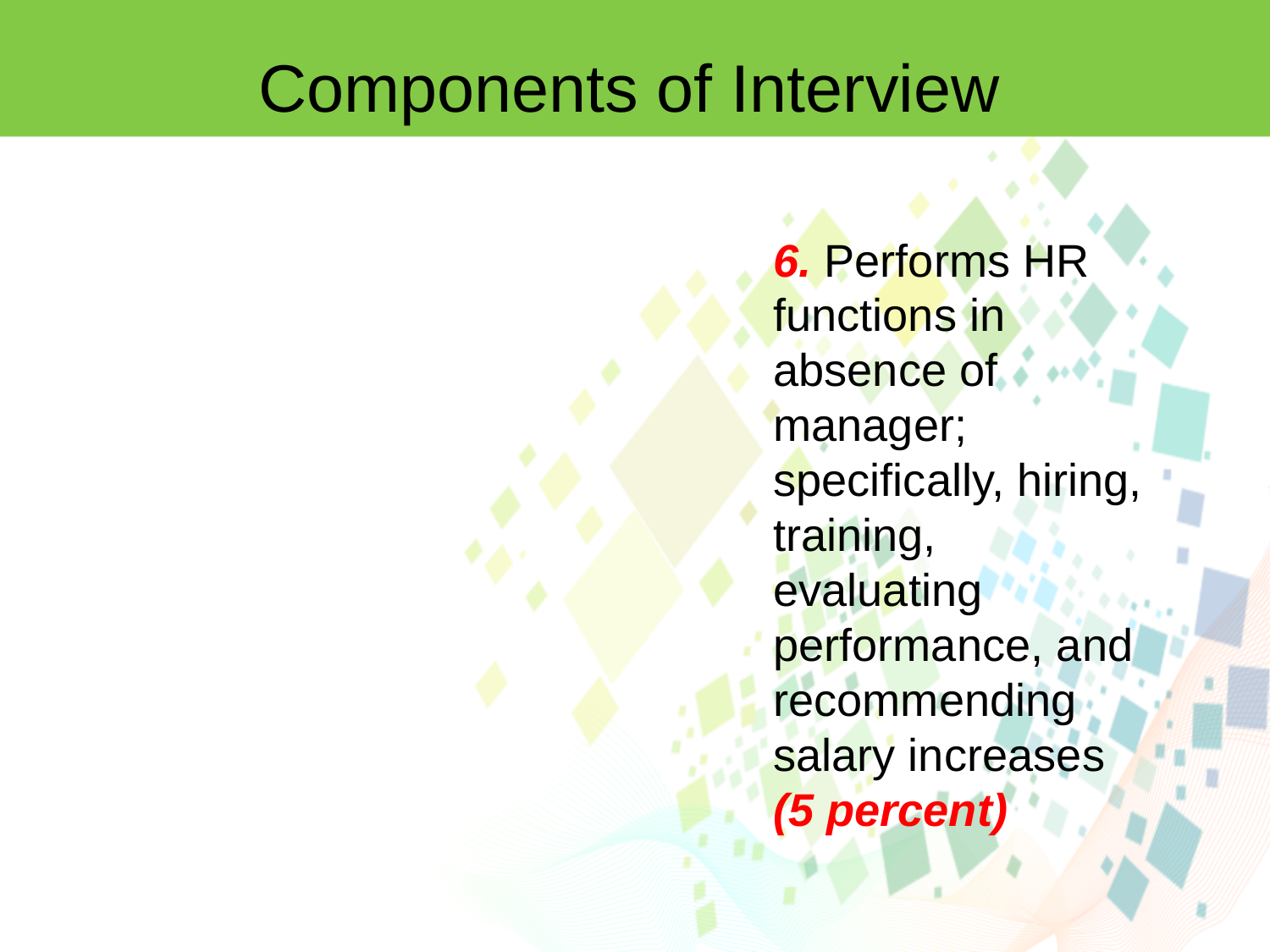

Components of Interview
6. Performs HR functions in absence of manager; specifically, hiring, training,
evaluating performance, and recommending salary increases
(5 percent)